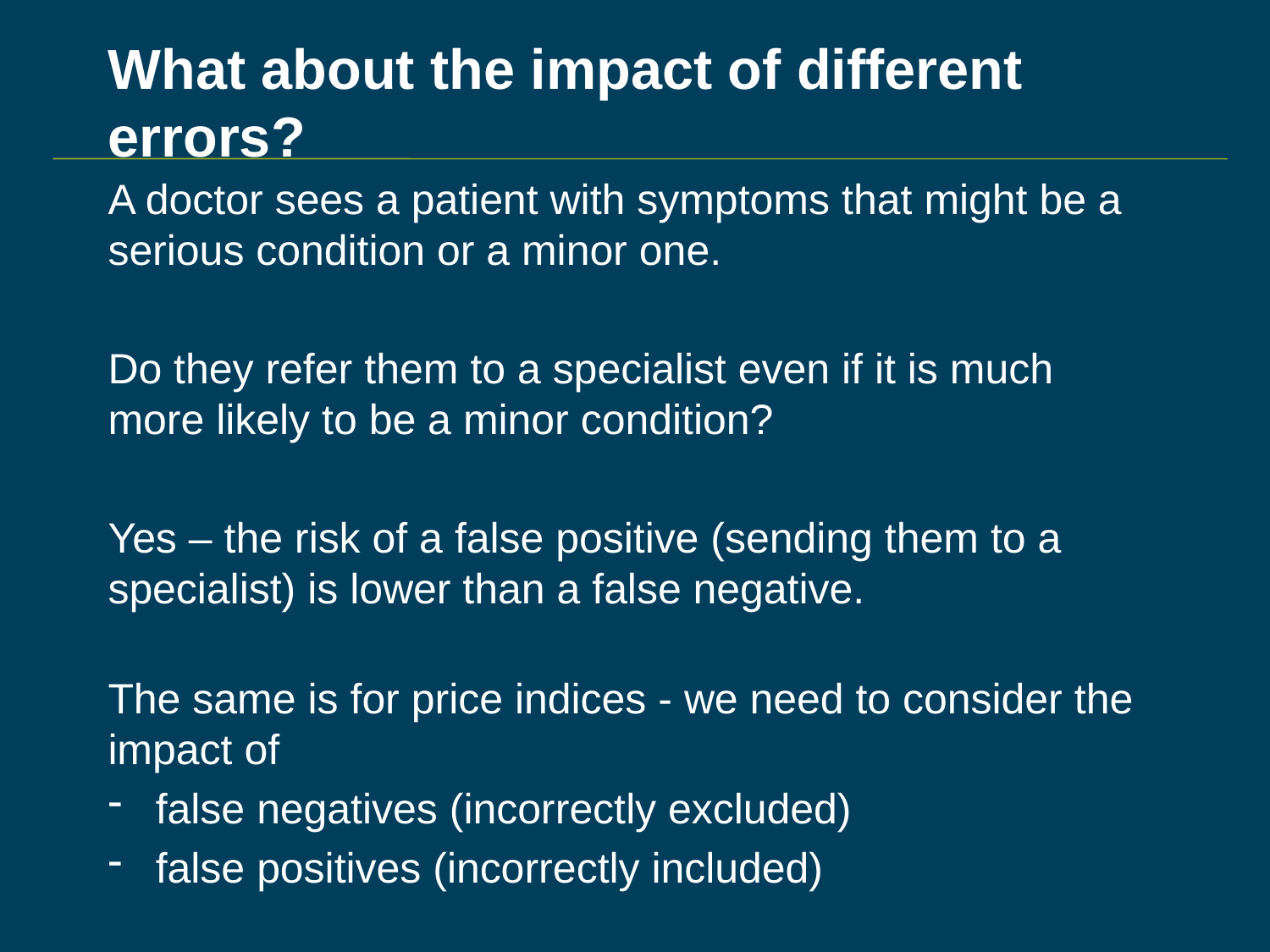

# What about the impact of different errors?
A doctor sees a patient with symptoms that might be a serious condition or a minor one.

Do they refer them to a specialist even if it is much more likely to be a minor condition?

Yes – the risk of a false positive (sending them to a specialist) is lower than a false negative.
The same is for price indices - we need to consider the impact of
false negatives (incorrectly excluded)
false positives (incorrectly included)